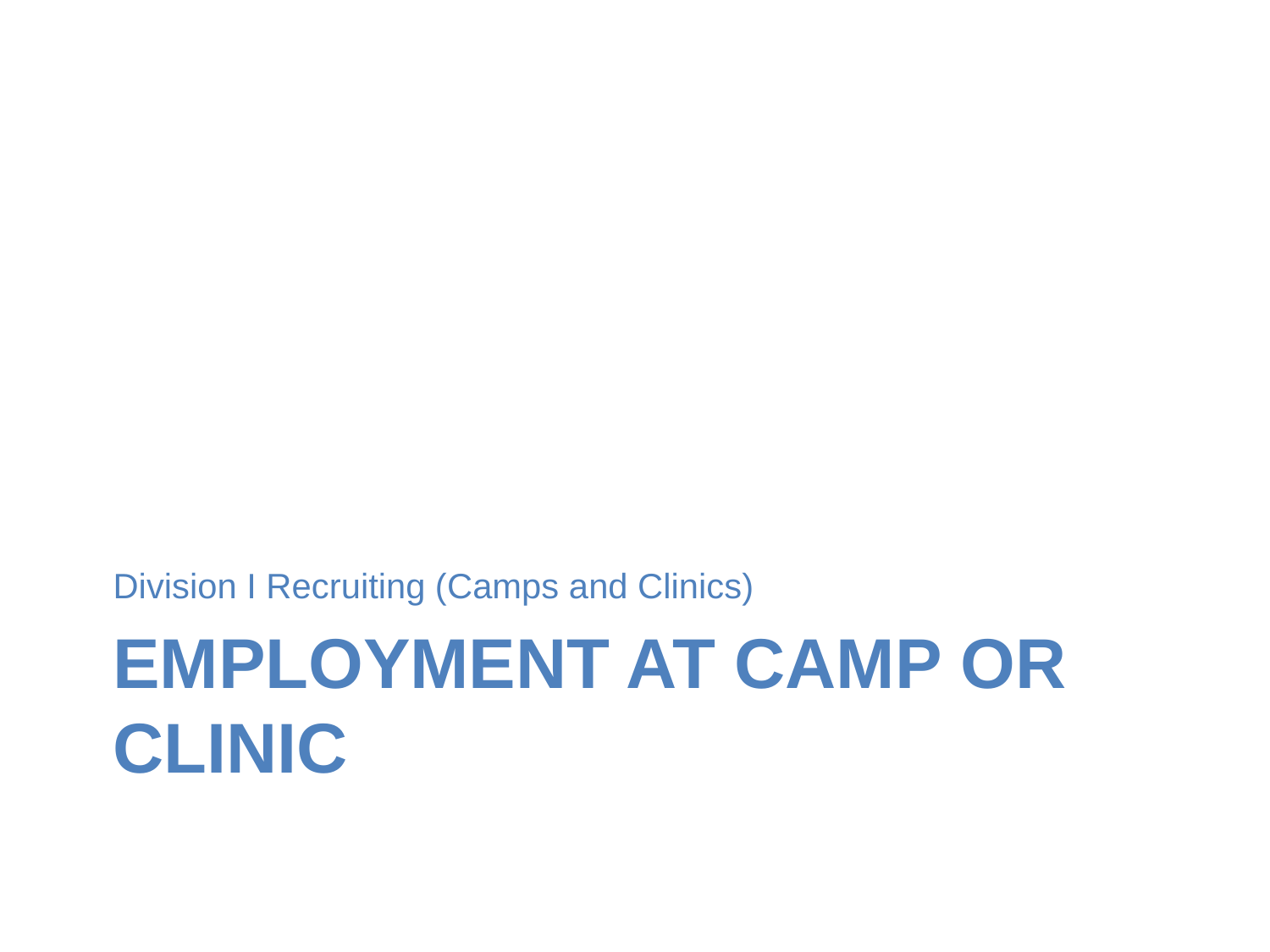

Division I Recruiting (Camps and Clinics)
# Employment at Camp or clinic